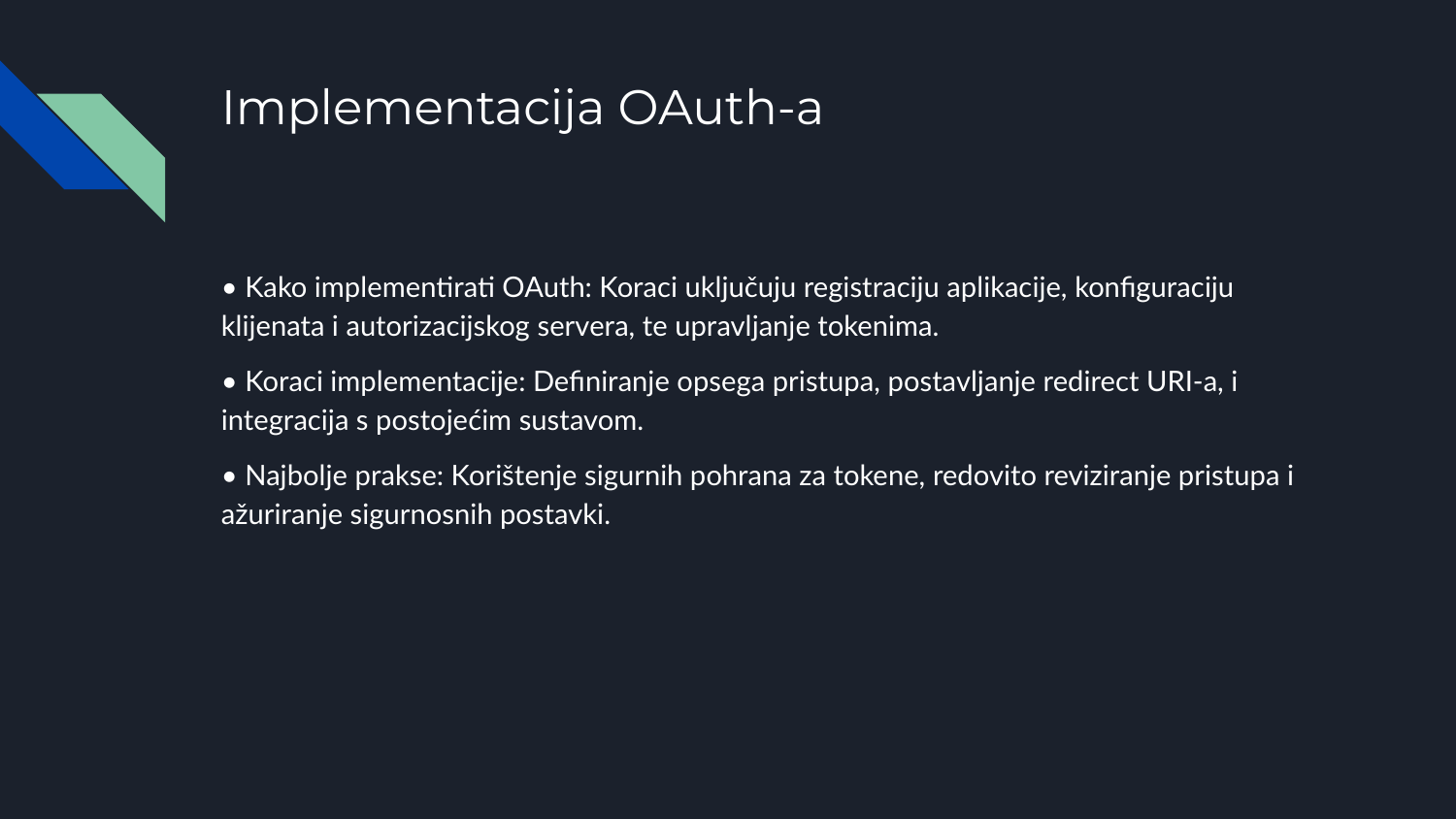

# Implementacija OAuth-a
• Kako implementirati OAuth: Koraci uključuju registraciju aplikacije, konfiguraciju klijenata i autorizacijskog servera, te upravljanje tokenima.
• Koraci implementacije: Definiranje opsega pristupa, postavljanje redirect URI-a, i integracija s postojećim sustavom.
• Najbolje prakse: Korištenje sigurnih pohrana za tokene, redovito reviziranje pristupa i ažuriranje sigurnosnih postavki.